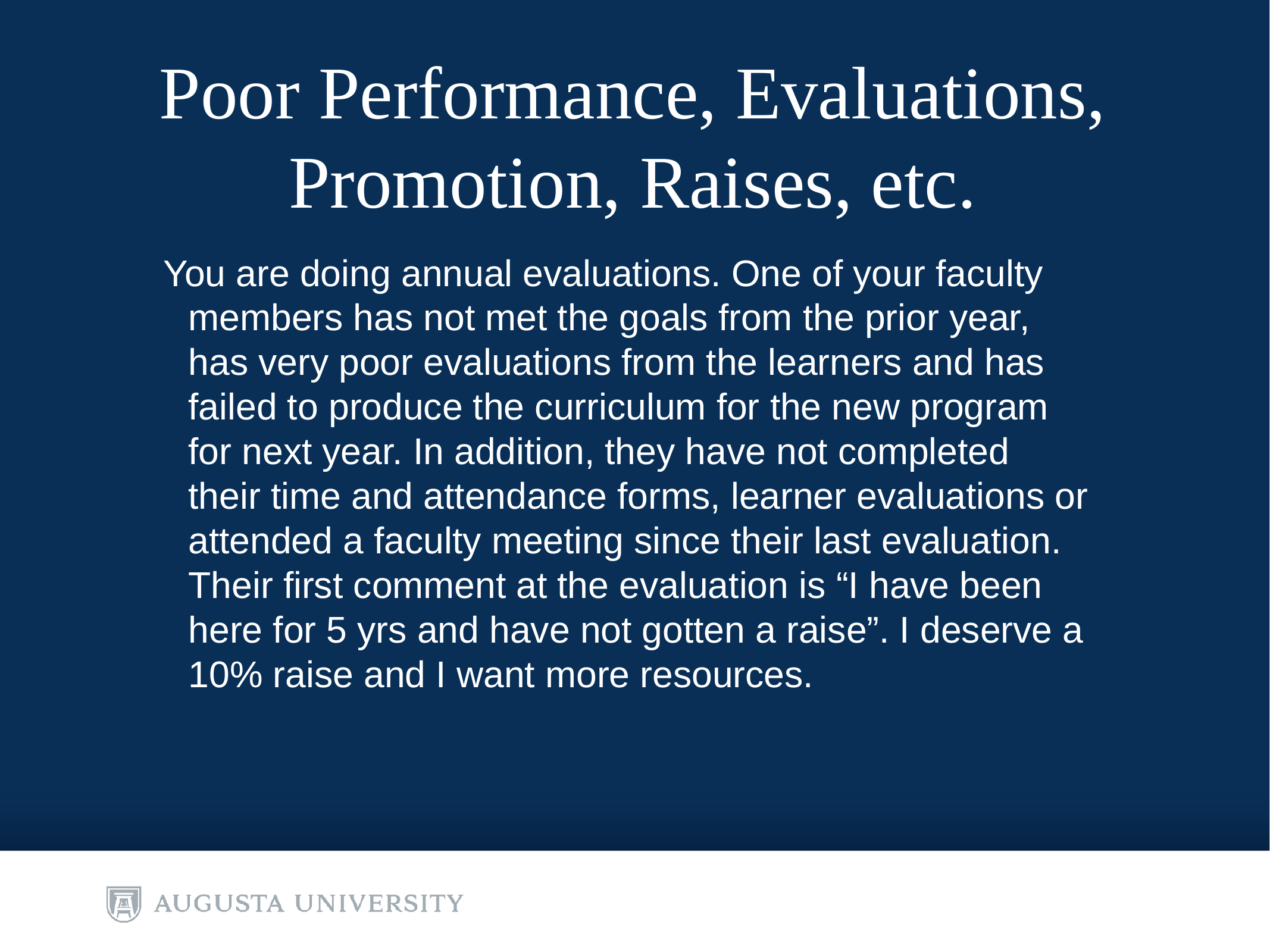

# Poor Performance, Evaluations, Promotion, Raises, etc.
You are doing annual evaluations. One of your faculty members has not met the goals from the prior year, has very poor evaluations from the learners and has failed to produce the curriculum for the new program for next year. In addition, they have not completed their time and attendance forms, learner evaluations or attended a faculty meeting since their last evaluation. Their first comment at the evaluation is “I have been here for 5 yrs and have not gotten a raise”. I deserve a 10% raise and I want more resources.